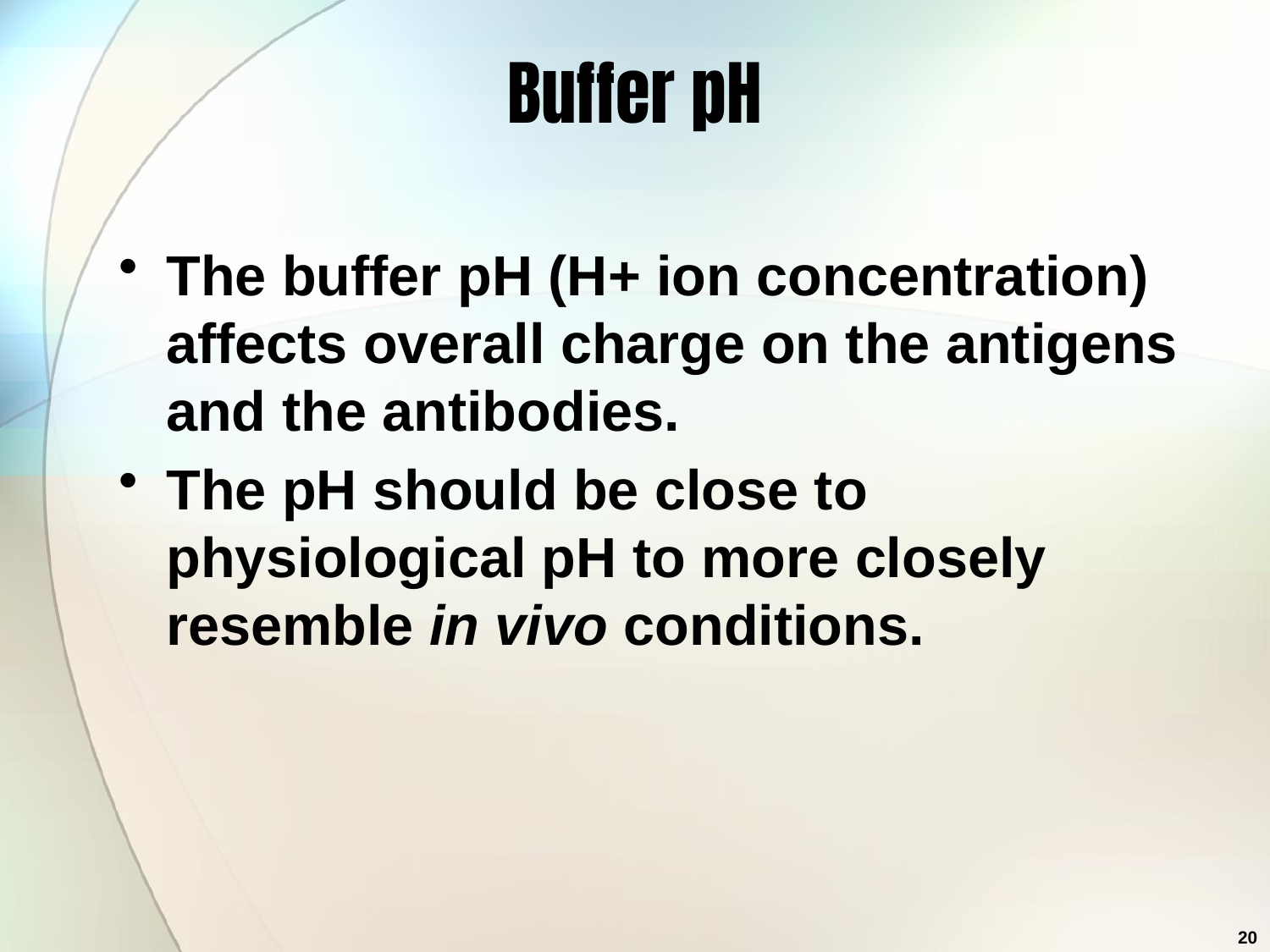

# Buffer pH
The buffer pH (H+ ion concentration) affects overall charge on the antigens and the antibodies.
The pH should be close to physiological pH to more closely resemble in vivo conditions.
20